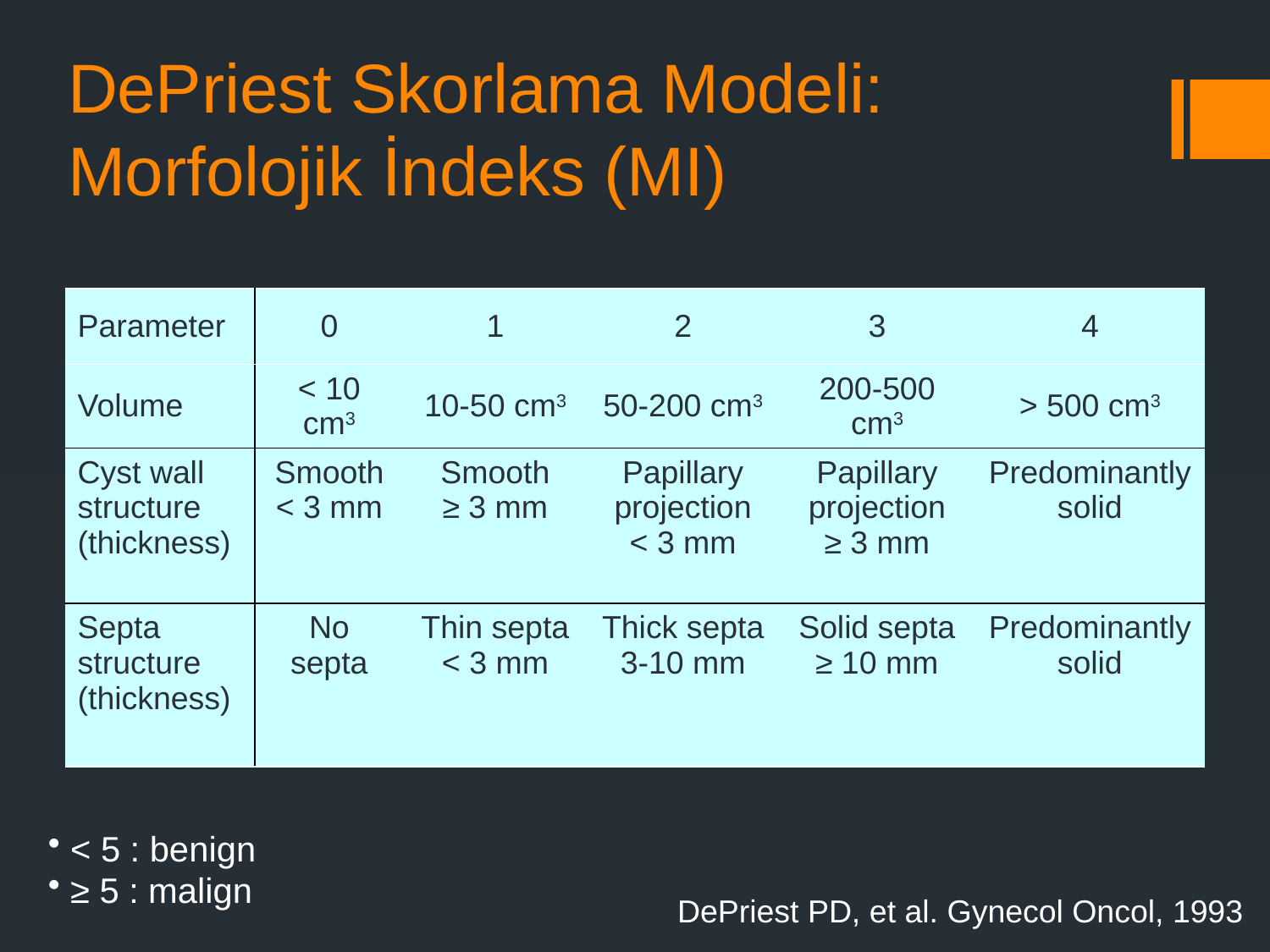

DePriest Skorlama Modeli:
Morfolojik İndeks (MI)
| Parameter | 0 | 1 | 2 | 3 | 4 |
| --- | --- | --- | --- | --- | --- |
| Volume | < 10 cm3 | 10-50 cm3 | 50-200 cm3 | 200-500 cm3 | > 500 cm3 |
| Cyst wall structure (thickness) | Smooth < 3 mm | Smooth ≥ 3 mm | Papillary projection < 3 mm | Papillary projection ≥ 3 mm | Predominantly solid |
| Septa structure (thickness) | No septa | Thin septa < 3 mm | Thick septa 3-10 mm | Solid septa ≥ 10 mm | Predominantly solid |
 < 5 : benign
 ≥ 5 : malign
DePriest PD, et al. Gynecol Oncol, 1993